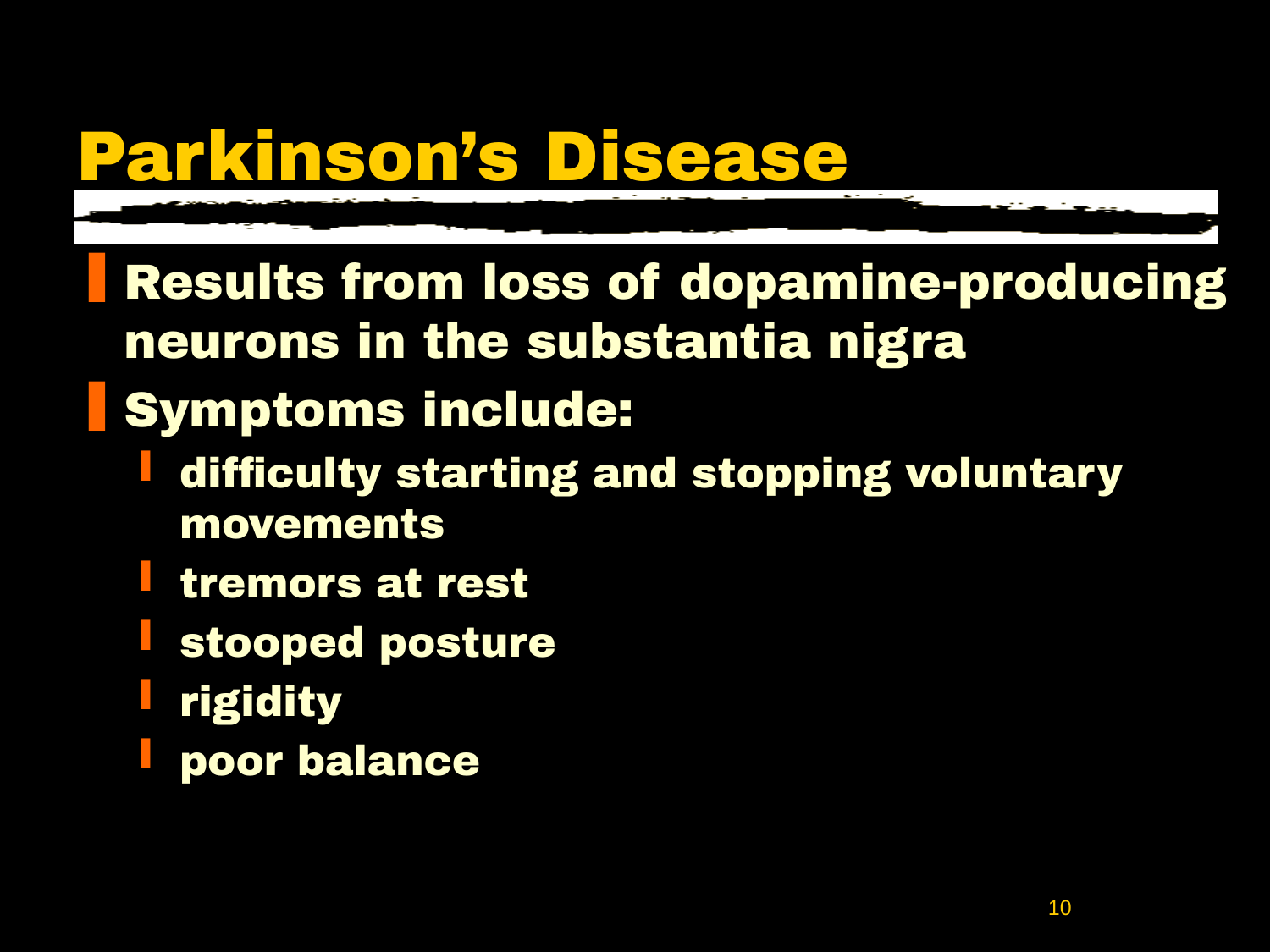

# Parkinson’s Disease
Results from loss of dopamine-producing neurons in the substantia nigra
Symptoms include:
difficulty starting and stopping voluntary movements
tremors at rest
stooped posture
rigidity
poor balance